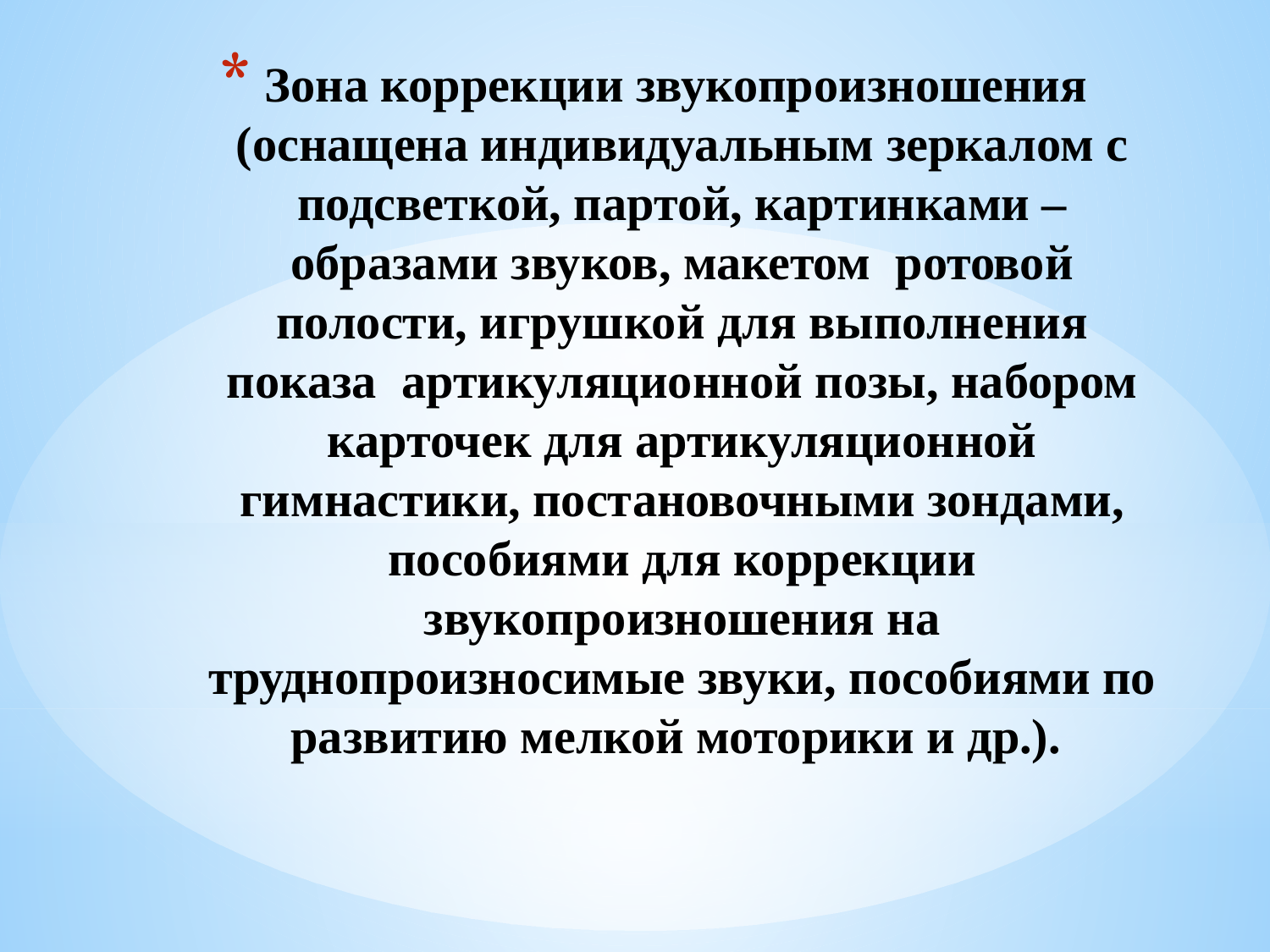

# Зона коррекции звукопроизношения  (оснащена индивидуальным зеркалом с подсветкой, партой, картинками – образами звуков, макетом  ротовой полости, игрушкой для выполнения показа  артикуляционной позы, набором карточек для артикуляционной гимнастики, постановочными зондами, пособиями для коррекции звукопроизношения на труднопроизносимые звуки, пособиями по развитию мелкой моторики и др.).